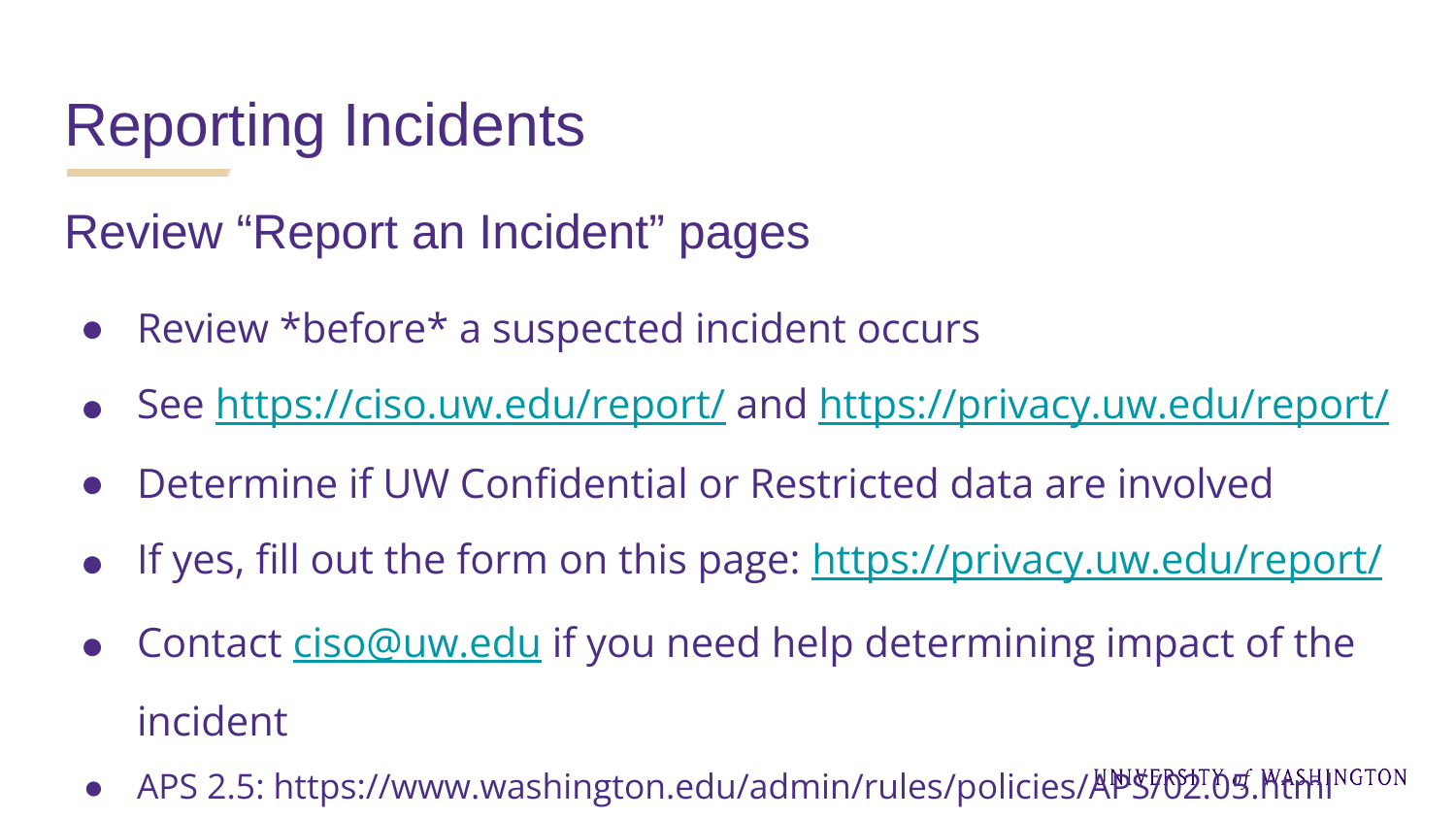

# Reporting Incidents
Review “Report an Incident” pages
Review *before* a suspected incident occurs
See https://ciso.uw.edu/report/ and https://privacy.uw.edu/report/
Determine if UW Confidential or Restricted data are involved
If yes, fill out the form on this page: https://privacy.uw.edu/report/
Contact ciso@uw.edu if you need help determining impact of the incident
APS 2.5: https://www.washington.edu/admin/rules/policies/APS/02.05.html